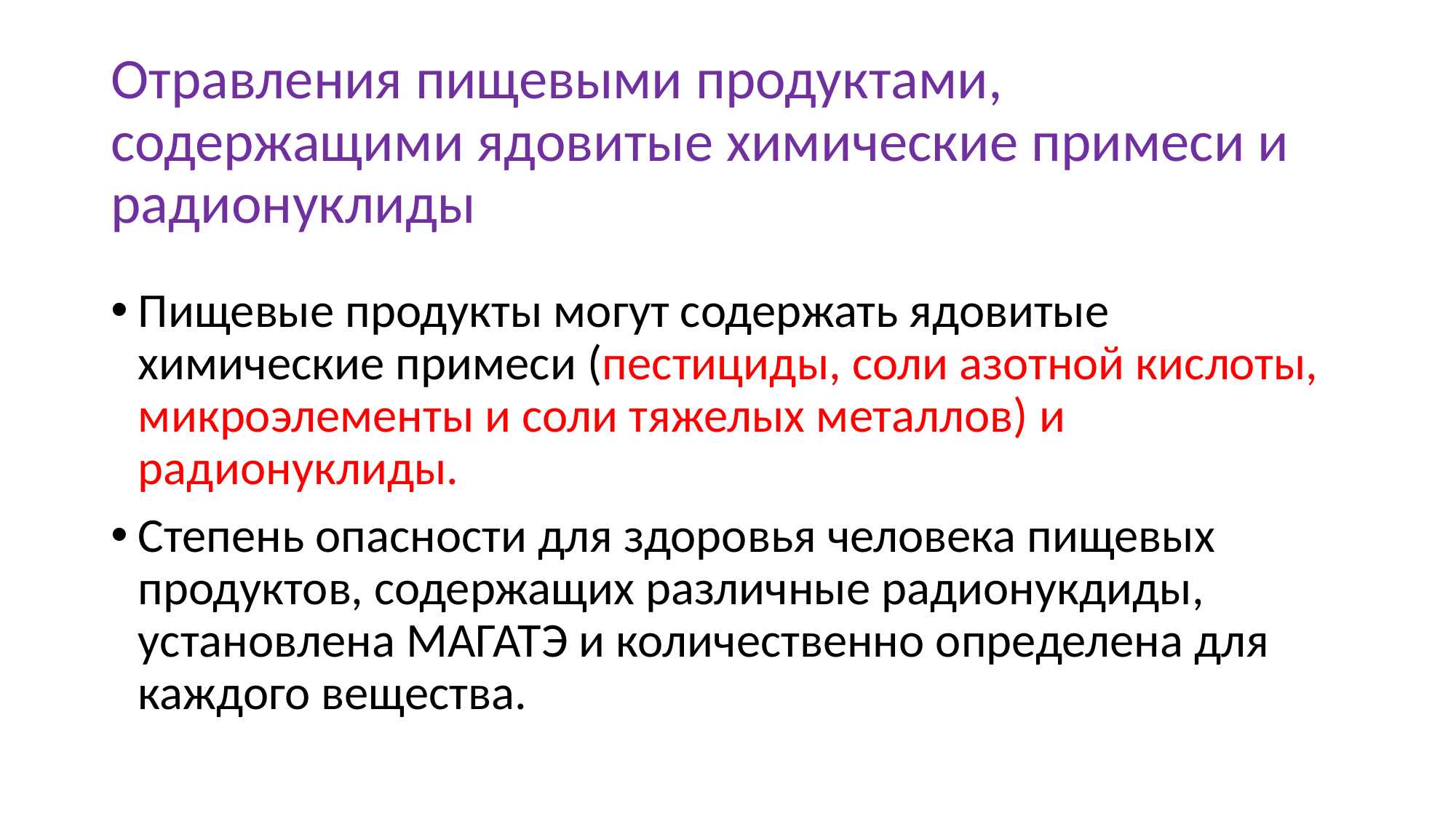

# Отравления пищевыми продуктами, содержащими ядовитые химические примеси и радионуклиды
Пищевые продукты могут содержать ядовитые химические примеси (пестициды, соли азотной кислоты, микроэлементы и соли тяжелых металлов) и радионуклиды.
Степень опасности для здоровья человека пищевых продуктов, содержащих различные радионукдиды, установлена МАГАТЭ и количественно определена для каждого вещества.